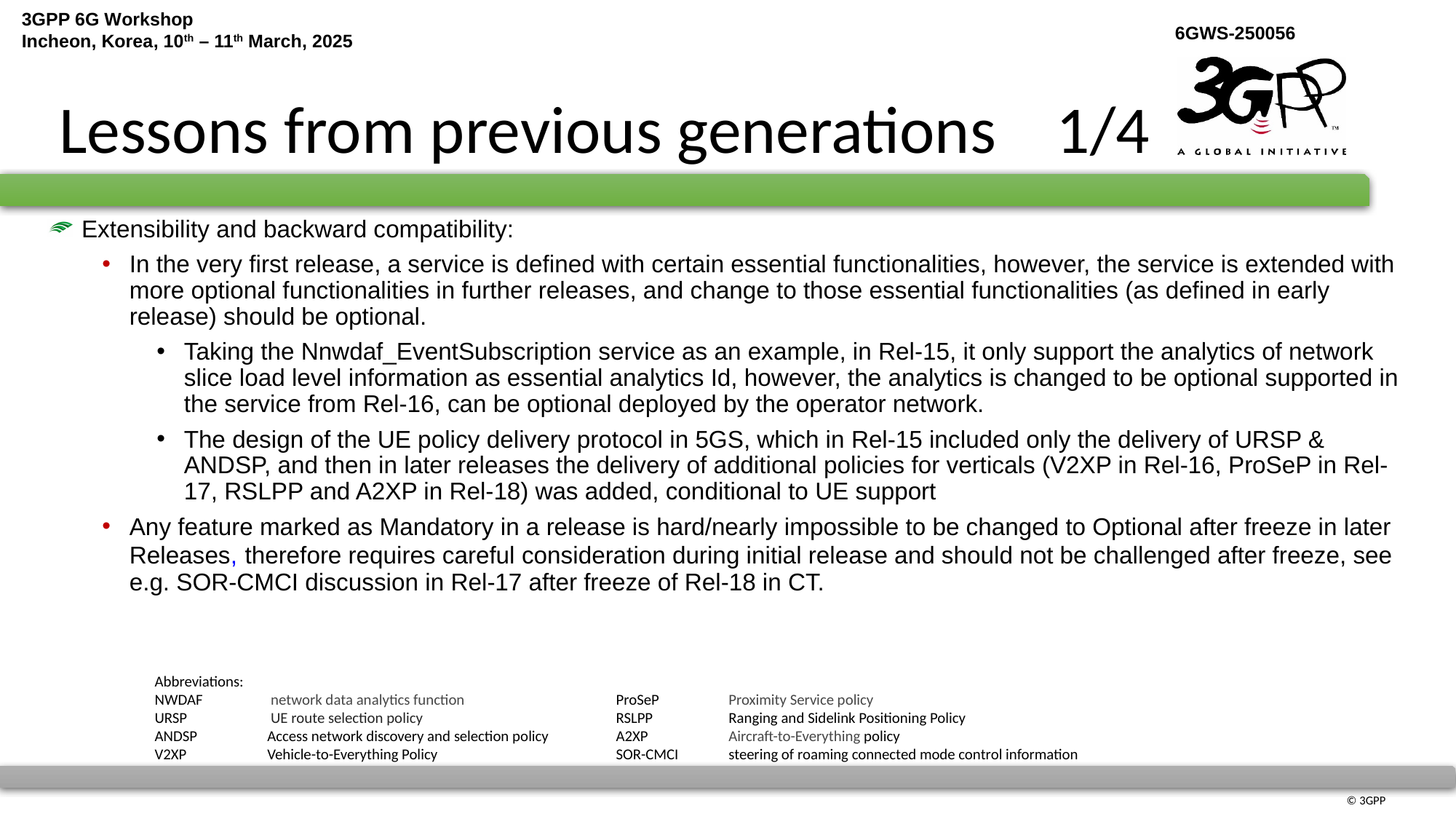

# Lessons from previous generations    1/4
 Extensibility and backward compatibility:
In the very first release, a service is defined with certain essential functionalities, however, the service is extended with more optional functionalities in further releases, and change to those essential functionalities (as defined in early release) should be optional.
Taking the Nnwdaf_EventSubscription service as an example, in Rel-15, it only support the analytics of network slice load level information as essential analytics Id, however, the analytics is changed to be optional supported in the service from Rel-16, can be optional deployed by the operator network.
The design of the UE policy delivery protocol in 5GS, which in Rel-15 included only the delivery of URSP & ANDSP, and then in later releases the delivery of additional policies for verticals (V2XP in Rel-16, ProSeP in Rel-17, RSLPP and A2XP in Rel-18) was added, conditional to UE support
Any feature marked as Mandatory in a release is hard/nearly impossible to be changed to Optional after freeze in later Releases, therefore requires careful consideration during initial release and should not be challenged after freeze, see e.g. SOR-CMCI discussion in Rel-17 after freeze of Rel-18 in CT.

Abbreviations:
NWDAF	  network data analytics function
URSP	  UE route selection policy
ANDSP	 Access network discovery and selection policy
V2XP	 Vehicle-to-Everything Policy

ProSeP	 Proximity Service policy
RSLPP	 Ranging and Sidelink Positioning Policy
A2XP	 Aircraft-to-Everything policy
SOR-CMCI	 steering of roaming connected mode control information